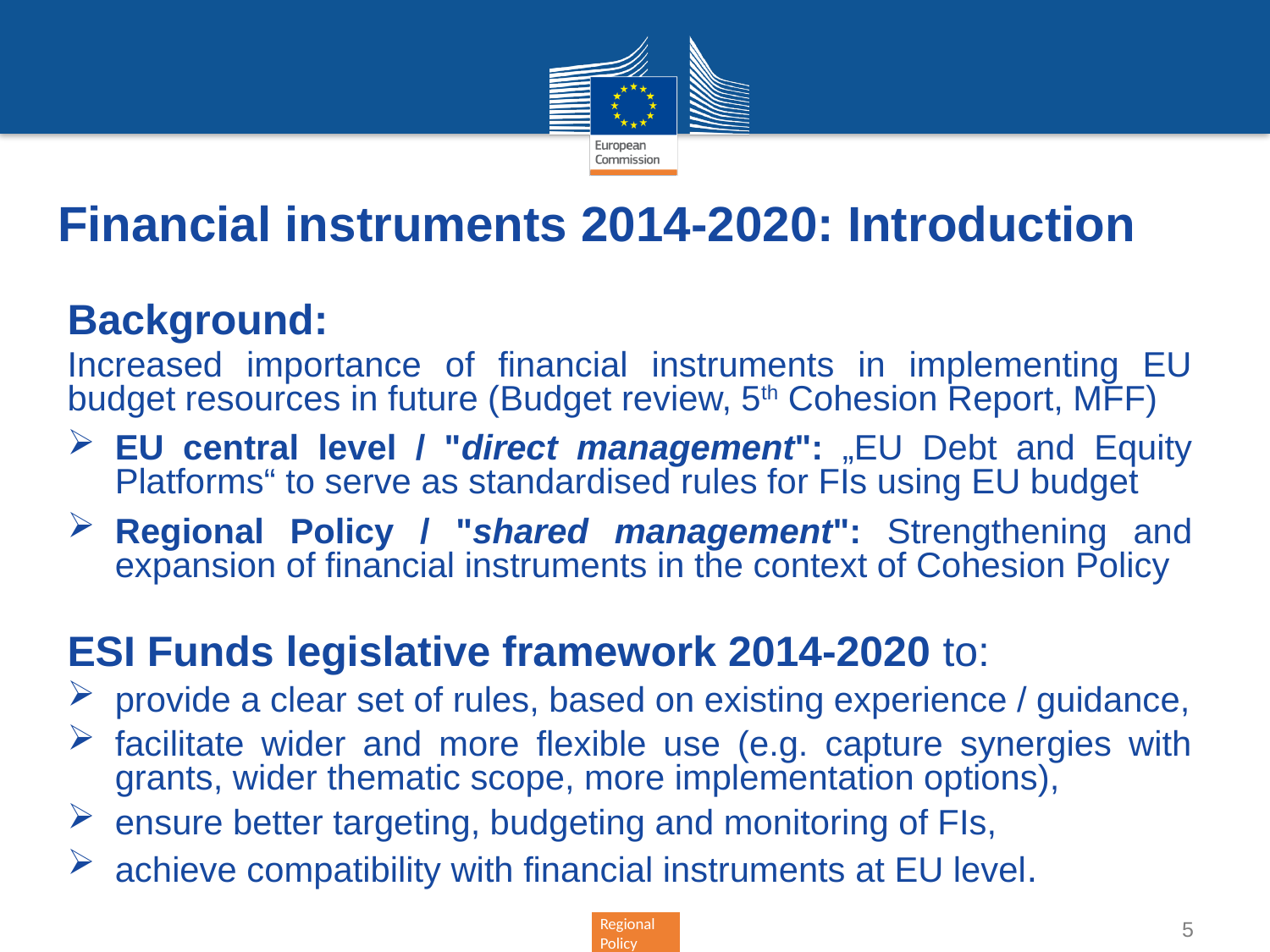

# Financial instruments 2014-2020: Introduction
Background:
Increased importance of financial instruments in implementing EU budget resources in future (Budget review, 5th Cohesion Report, MFF)
EU central level / "direct management": „EU Debt and Equity Platforms“ to serve as standardised rules for FIs using EU budget
Regional Policy / "shared management": Strengthening and expansion of financial instruments in the context of Cohesion Policy

ESI Funds legislative framework 2014-2020 to:
provide a clear set of rules, based on existing experience / guidance,
facilitate wider and more flexible use (e.g. capture synergies with grants, wider thematic scope, more implementation options),
ensure better targeting, budgeting and monitoring of FIs,
achieve compatibility with financial instruments at EU level.

5